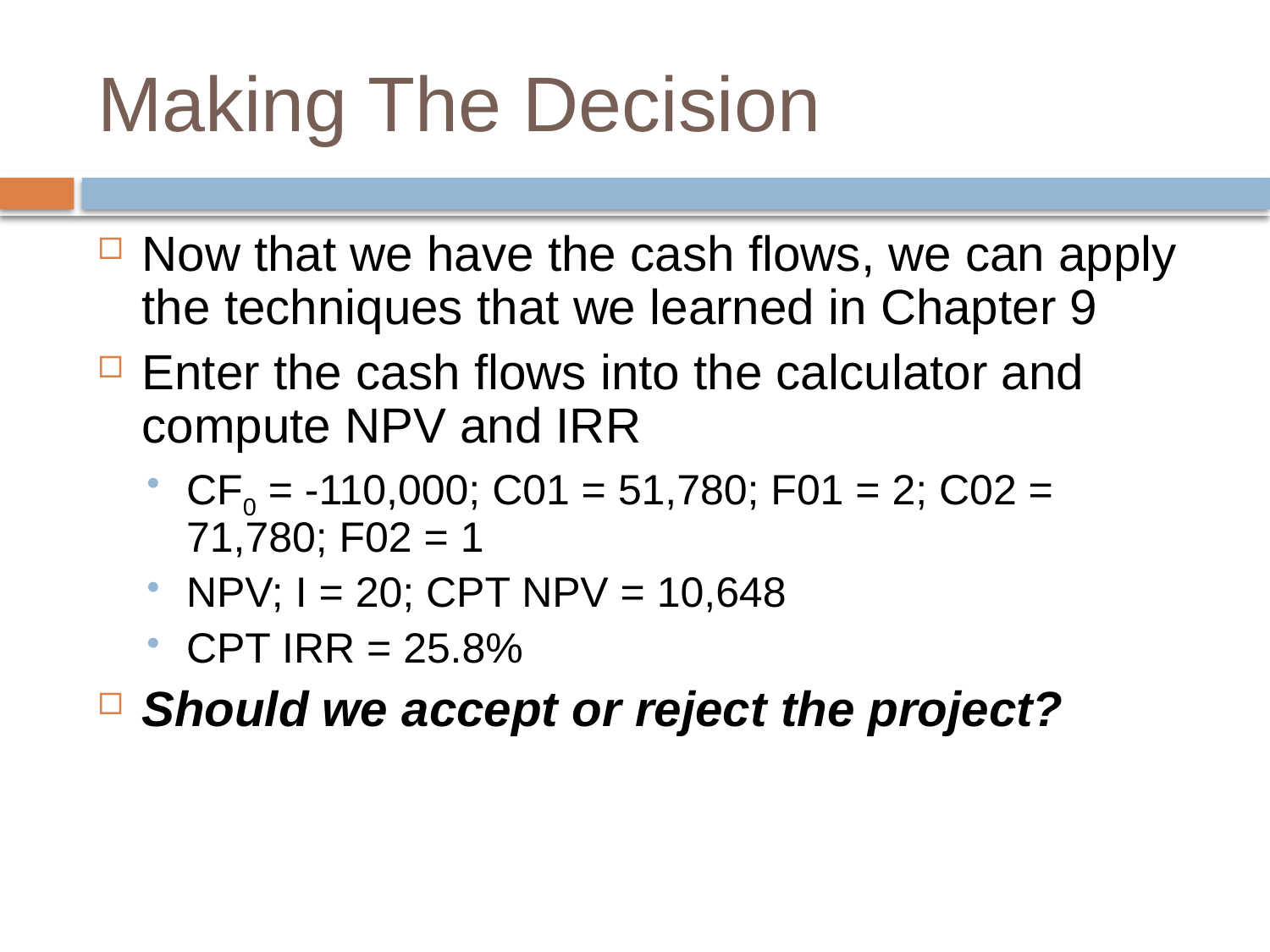

# Making The Decision
Now that we have the cash flows, we can apply the techniques that we learned in Chapter 9
Enter the cash flows into the calculator and compute NPV and IRR
CF0 = -110,000; C01 = 51,780; F01 = 2; C02 = 71,780; F02 = 1
NPV; I = 20; CPT NPV = 10,648
CPT IRR = 25.8%
Should we accept or reject the project?